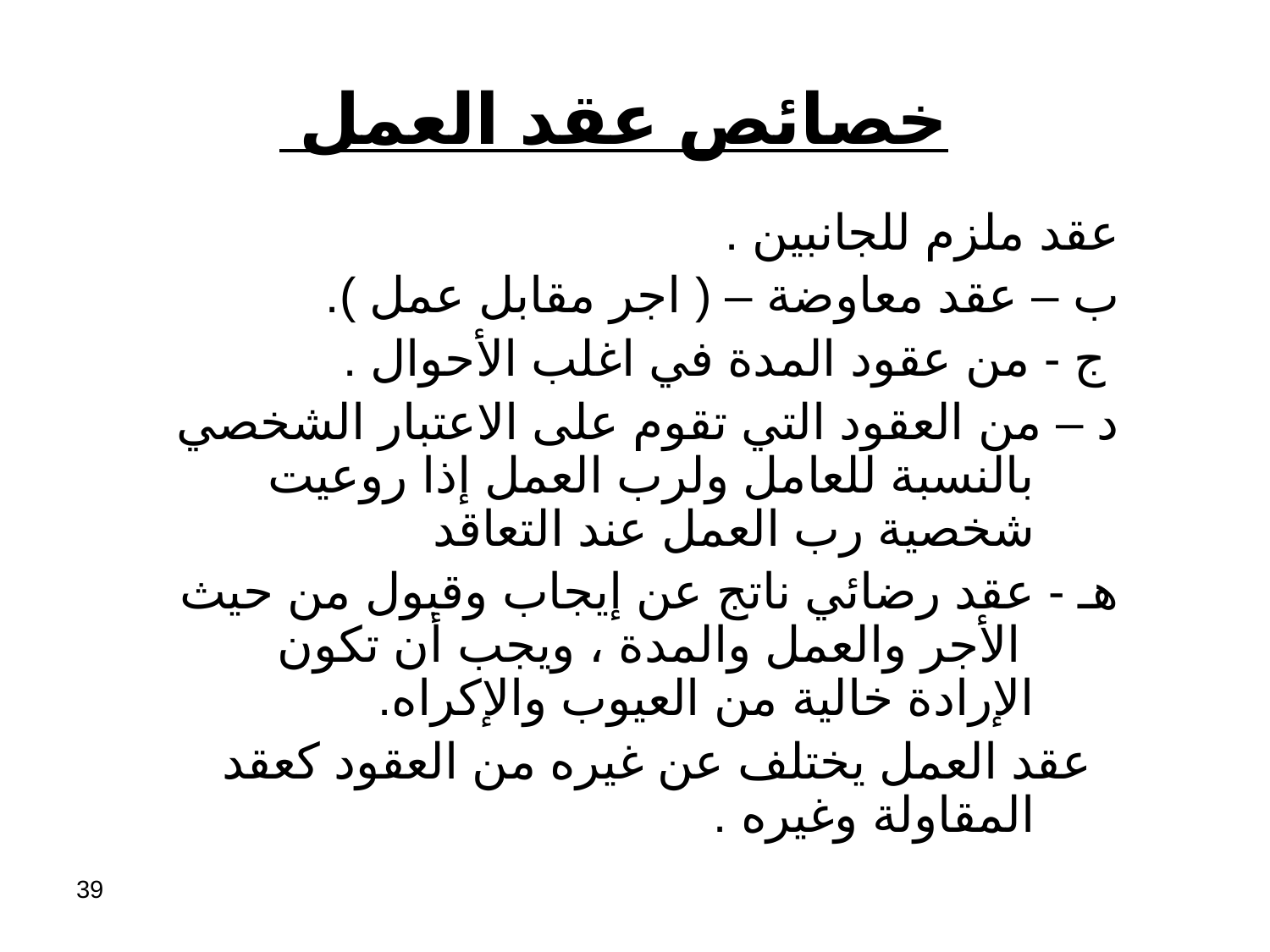

# خصائص عقد العمل
عقد ملزم للجانبين .
ب – عقد معاوضة – ( اجر مقابل عمل ).
 ج - من عقود المدة في اغلب الأحوال .
د – من العقود التي تقوم على الاعتبار الشخصي بالنسبة للعامل ولرب العمل إذا روعيت شخصية رب العمل عند التعاقد
هـ - عقد رضائي ناتج عن إيجاب وقبول من حيث  الأجر والعمل والمدة ، ويجب أن تكون الإرادة خالية من العيوب والإكراه.
  عقد العمل يختلف عن غيره من العقود كعقد المقاولة وغيره .
39